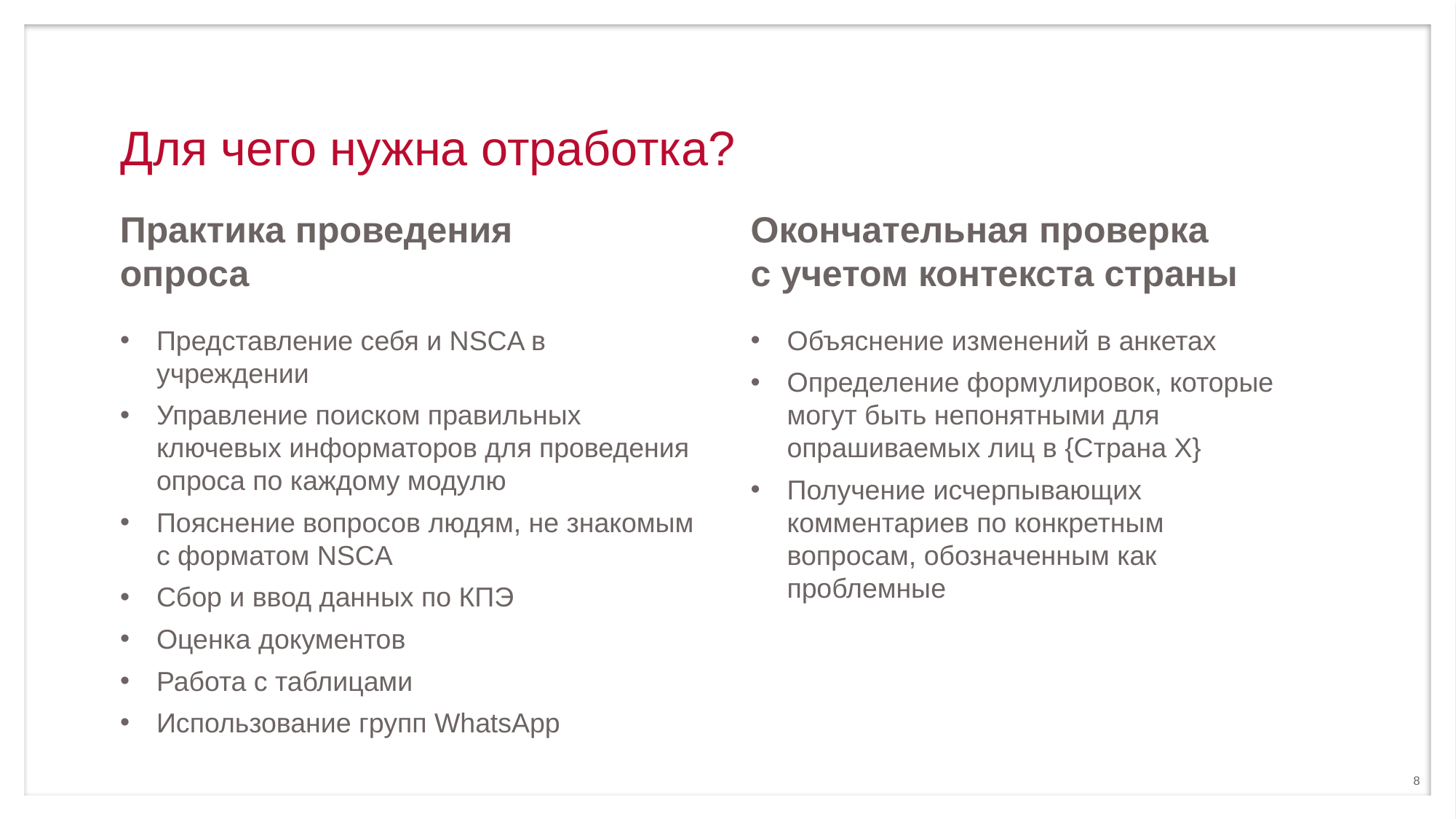

# Для чего нужна отработка?
Практика проведения
опроса
Окончательная проверка
с учетом контекста страны
Объяснение изменений в анкетах
Определение формулировок, которые могут быть непонятными для опрашиваемых лиц в {Страна X}
Получение исчерпывающих комментариев по конкретным вопросам, обозначенным как проблемные

Представление себя и NSCA в учреждении
Управление поиском правильных ключевых информаторов для проведения опроса по каждому модулю
Пояснение вопросов людям, не знакомым с форматом NSCA
Сбор и ввод данных по КПЭ
Оценка документов
Работа с таблицами
Использование групп WhatsApp
8